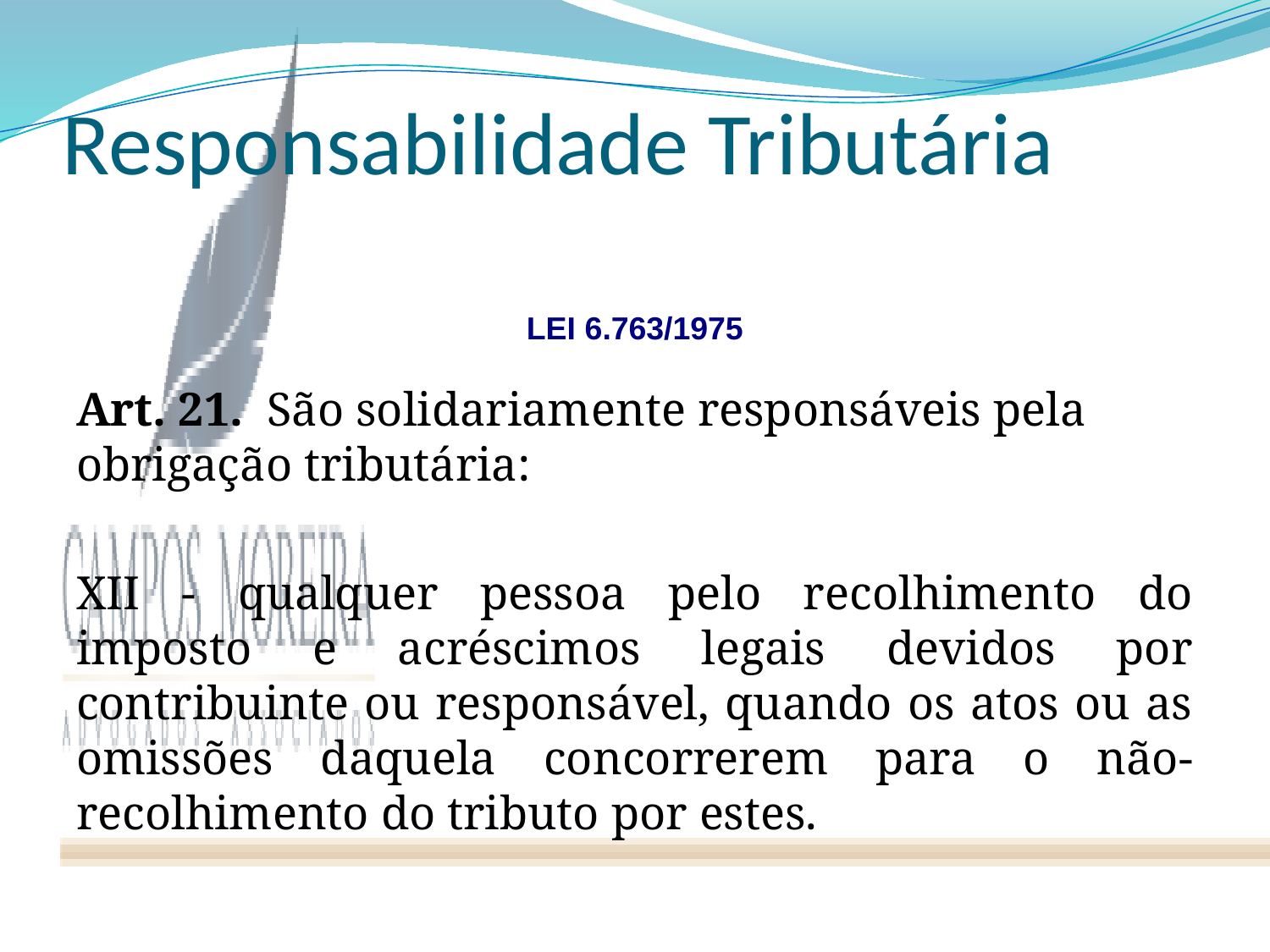

# Responsabilidade Tributária
LEI 6.763/1975

Art. 21.  São solidariamente responsáveis pela obrigação tributária:

XII - qualquer pessoa pelo recolhimento do imposto e acréscimos legais devidos por contribuinte ou responsável, quando os atos ou as omissões daquela concorrerem para o não-recolhimento do tributo por estes.